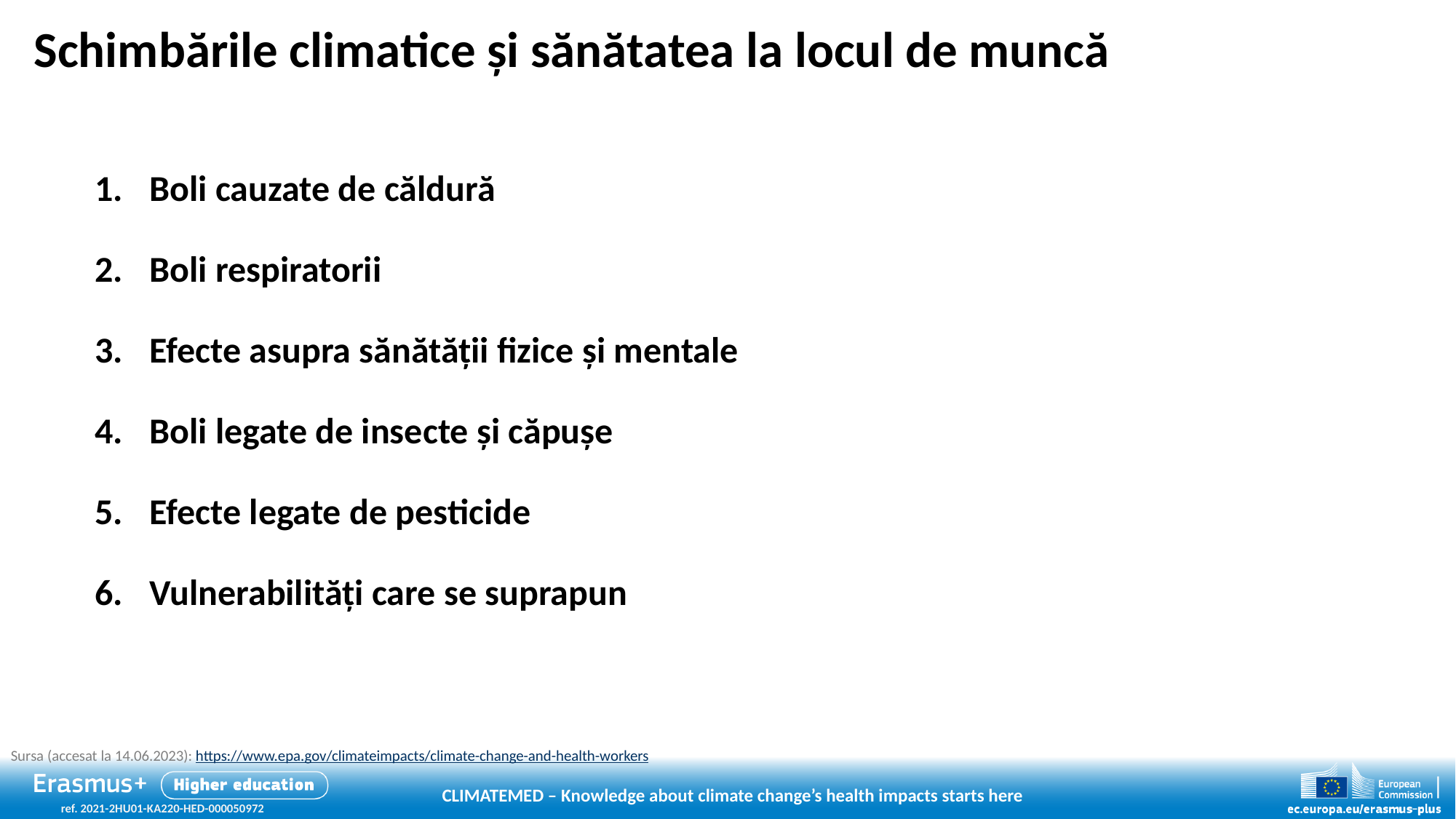

# Schimbările climatice și sănătatea la locul de muncă
Boli cauzate de căldură
Boli respiratorii
Efecte asupra sănătății fizice și mentale
Boli legate de insecte și căpușe
Efecte legate de pesticide
Vulnerabilități care se suprapun

Sursa (accesat la 14.06.2023): https://www.epa.gov/climateimpacts/climate-change-and-health-workers